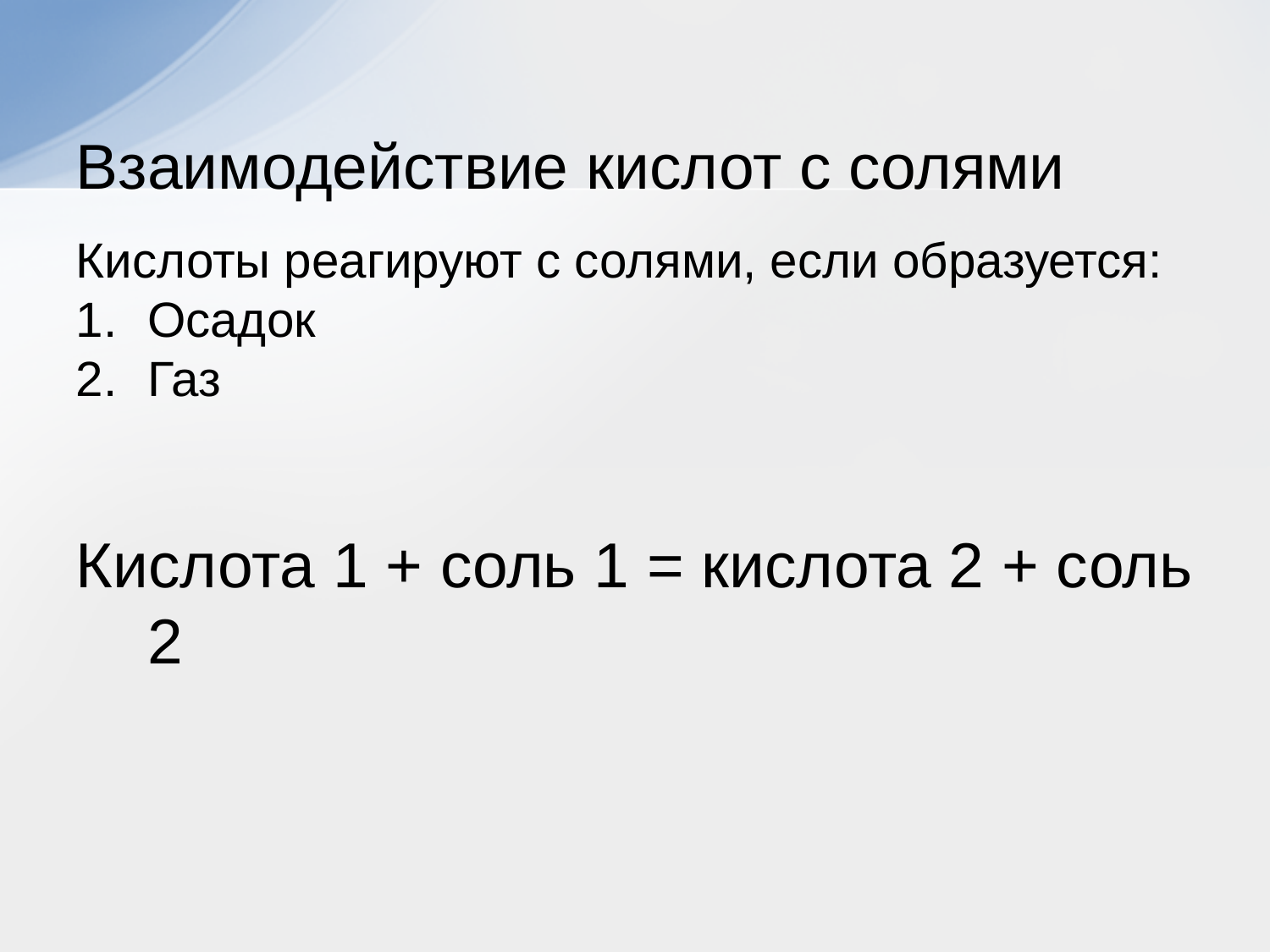

# Взаимодействие кислот с солями
Кислоты реагируют с солями, если образуется:
Осадок
Газ

Кислота 1 + соль 1 = кислота 2 + соль 2